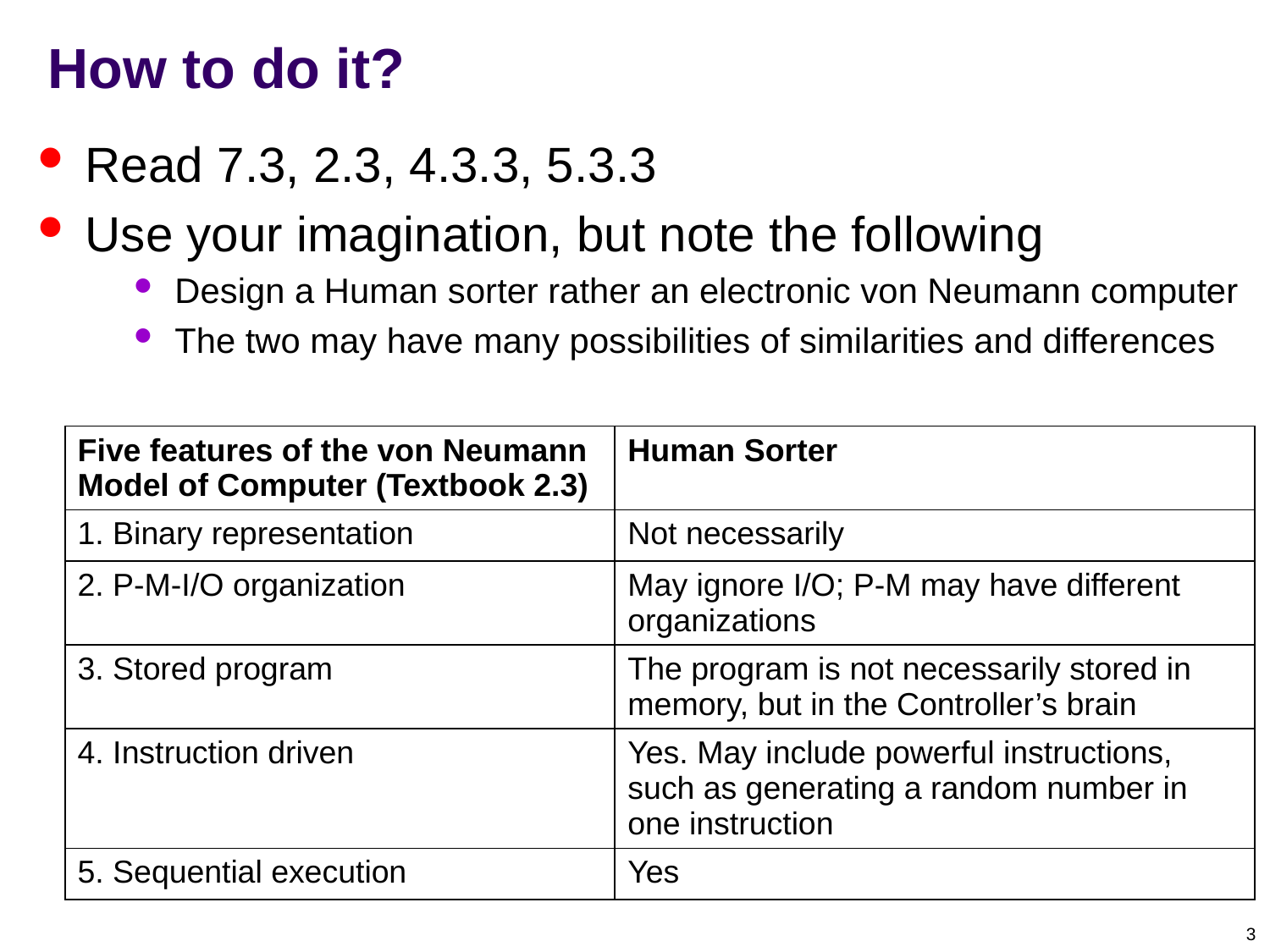

# How to do it?
Read 7.3, 2.3, 4.3.3, 5.3.3
Use your imagination, but note the following
Design a Human sorter rather an electronic von Neumann computer
The two may have many possibilities of similarities and differences
| Five features of the von Neumann Model of Computer (Textbook 2.3) | Human Sorter |
| --- | --- |
| 1. Binary representation | Not necessarily |
| 2. P-M-I/O organization | May ignore I/O; P-M may have different organizations |
| 3. Stored program | The program is not necessarily stored in memory, but in the Controller’s brain |
| 4. Instruction driven | Yes. May include powerful instructions, such as generating a random number in one instruction |
| 5. Sequential execution | Yes |
3